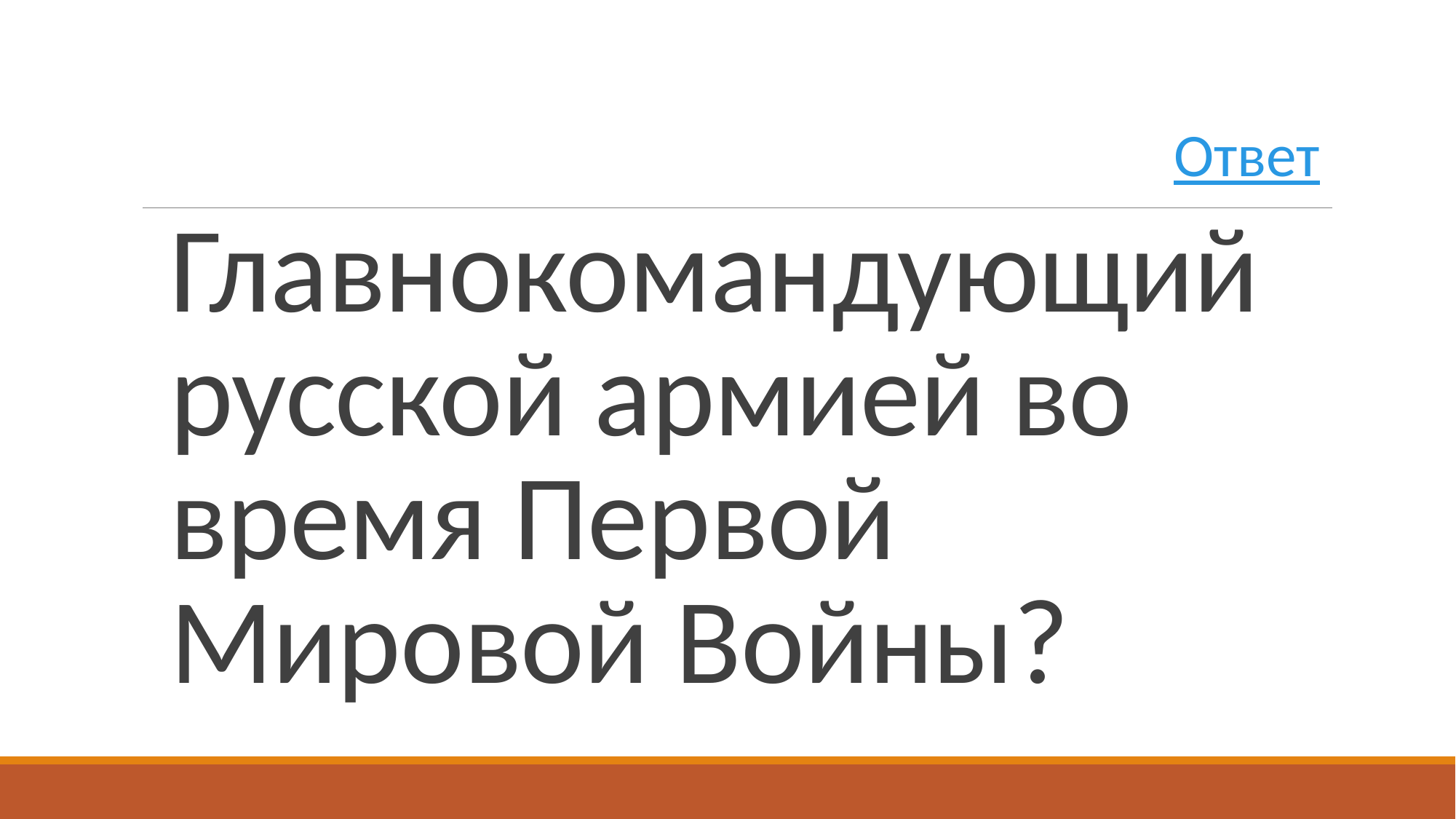

Ответ

# Главнокомандующий русской армией во время Первой Мировой Войны?